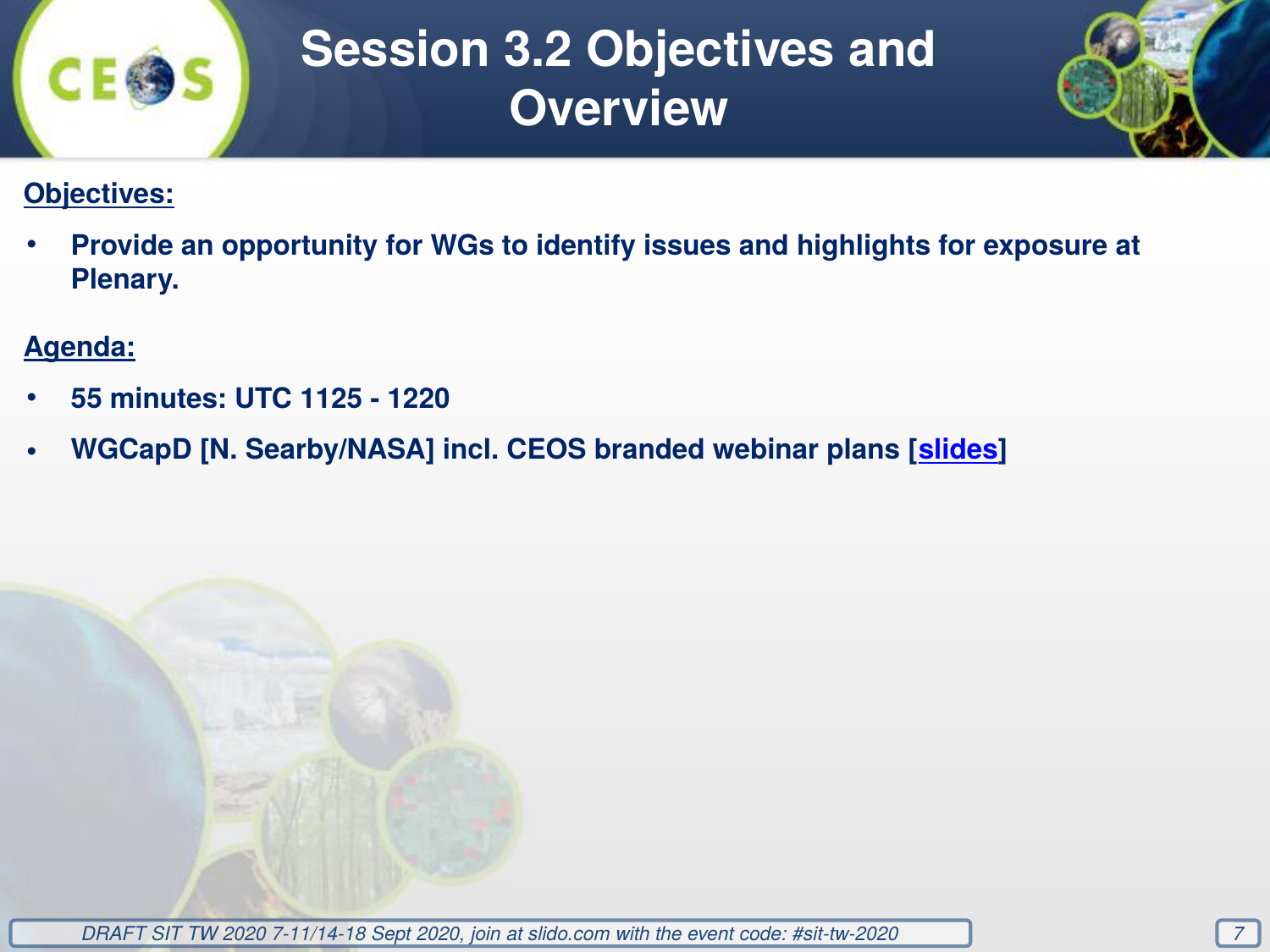

Session 3.2 Objectives and Overview
Objectives:
Provide an opportunity for WGs to identify issues and highlights for exposure at Plenary.

Agenda:
55 minutes: UTC 1125 - 1220
WGCapD [N. Searby/NASA] incl. CEOS branded webinar plans [slides]
7